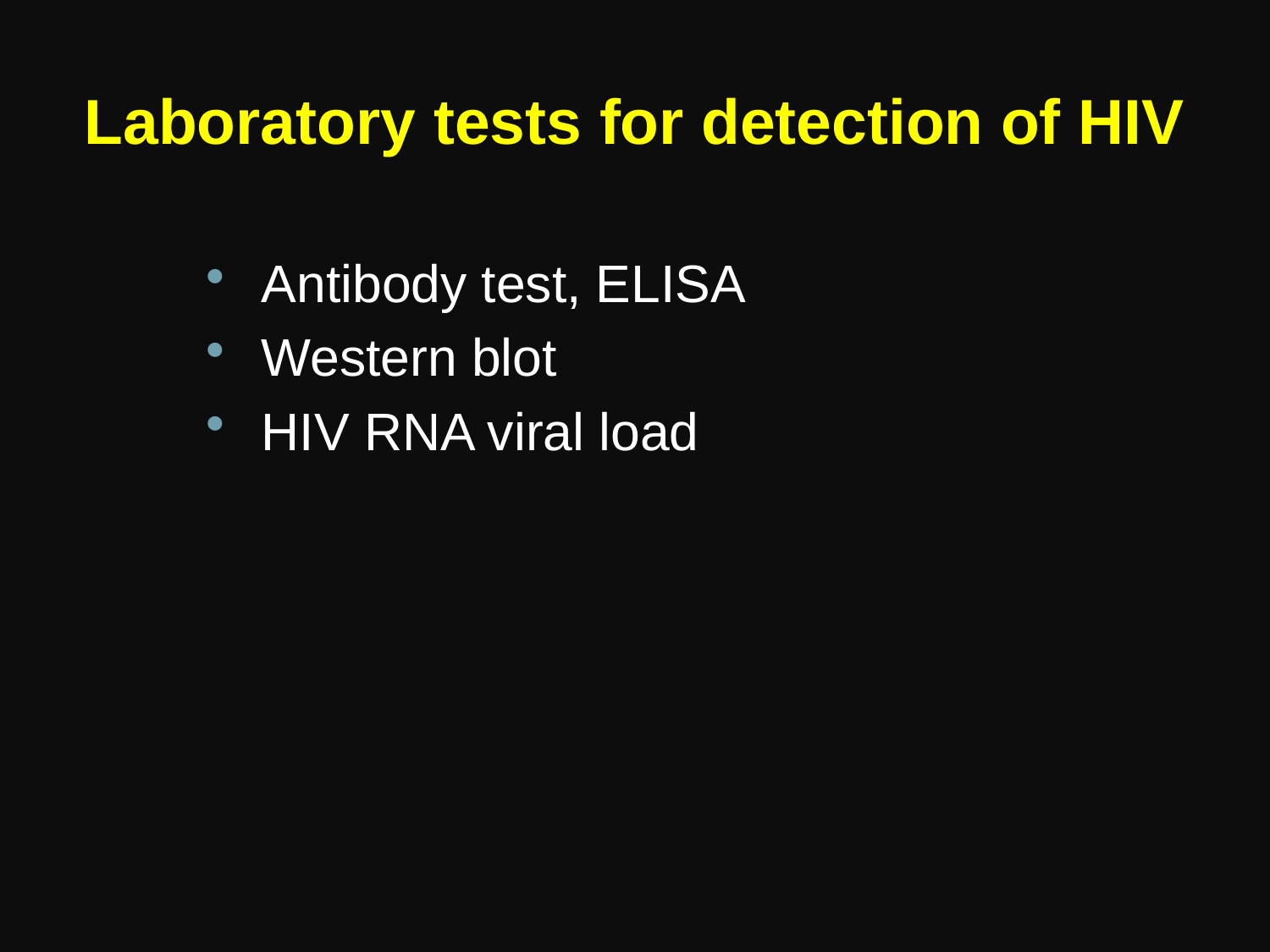

Laboratory tests for detection of HIV
Antibody test, ELISA
Western blot
HIV RNA viral load